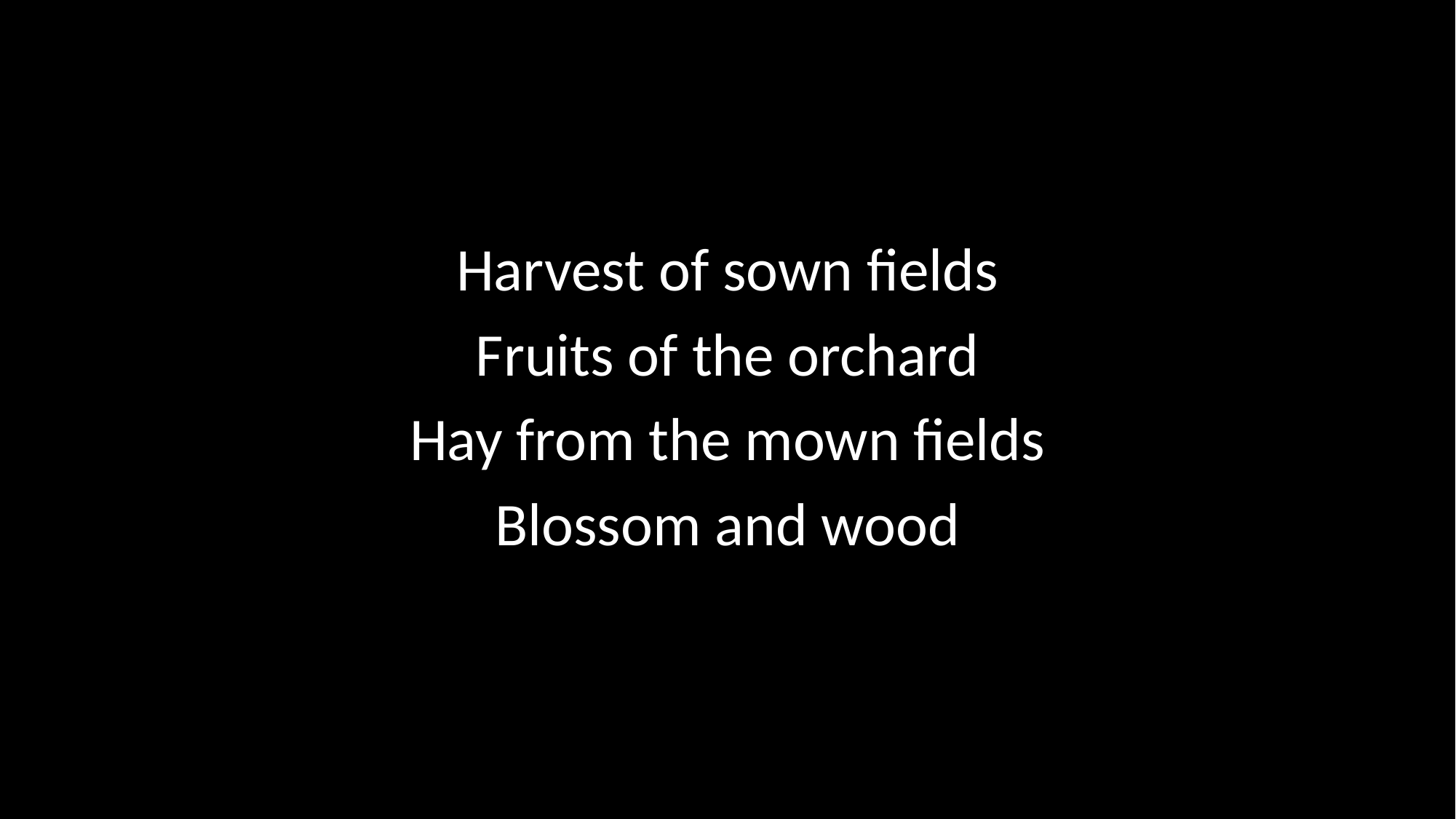

Harvest of sown fields
Fruits of the orchard
Hay from the mown fields
Blossom and wood